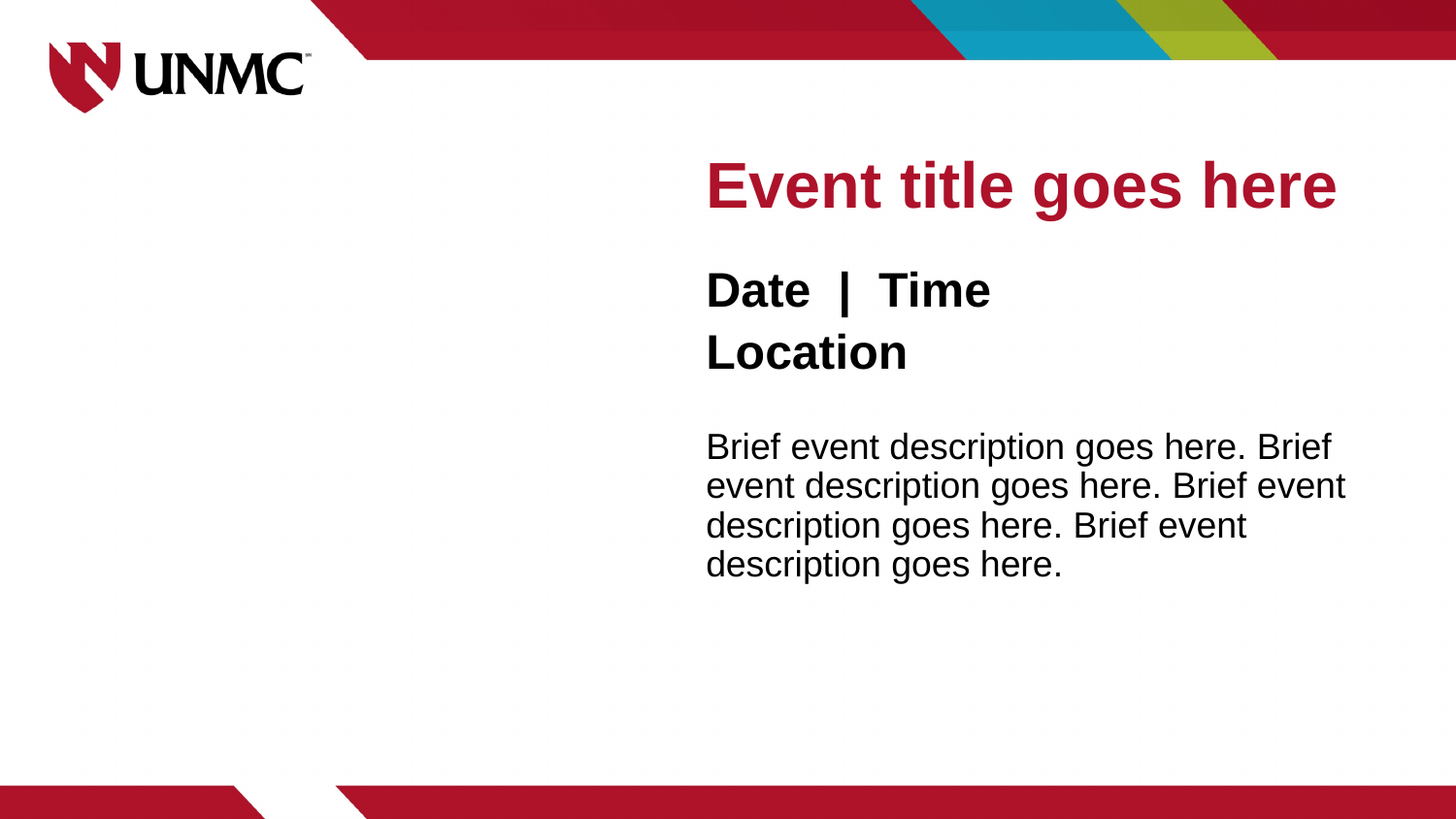

# Event title goes here
Date  |  Time
Location
Brief event description goes here. Brief event description goes here. Brief event description goes here. Brief event description goes here.